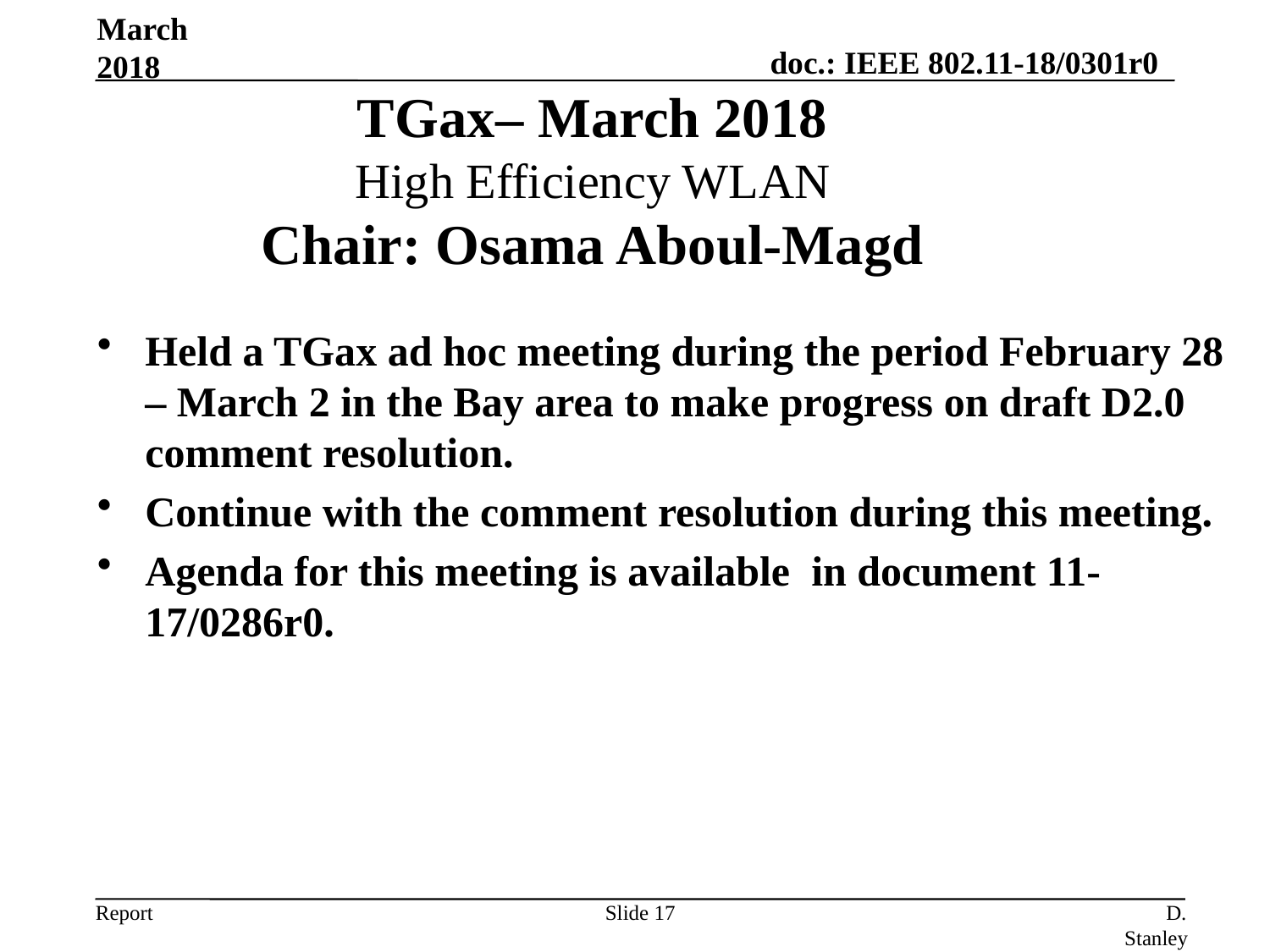

March 2018
TGax– March 2018
High Efficiency WLAN
Chair: Osama Aboul-Magd
Held a TGax ad hoc meeting during the period February 28 – March 2 in the Bay area to make progress on draft D2.0 comment resolution.
Continue with the comment resolution during this meeting.
Agenda for this meeting is available  in document 11-17/0286r0.

Slide 17
D. Stanley, HP Enterprise